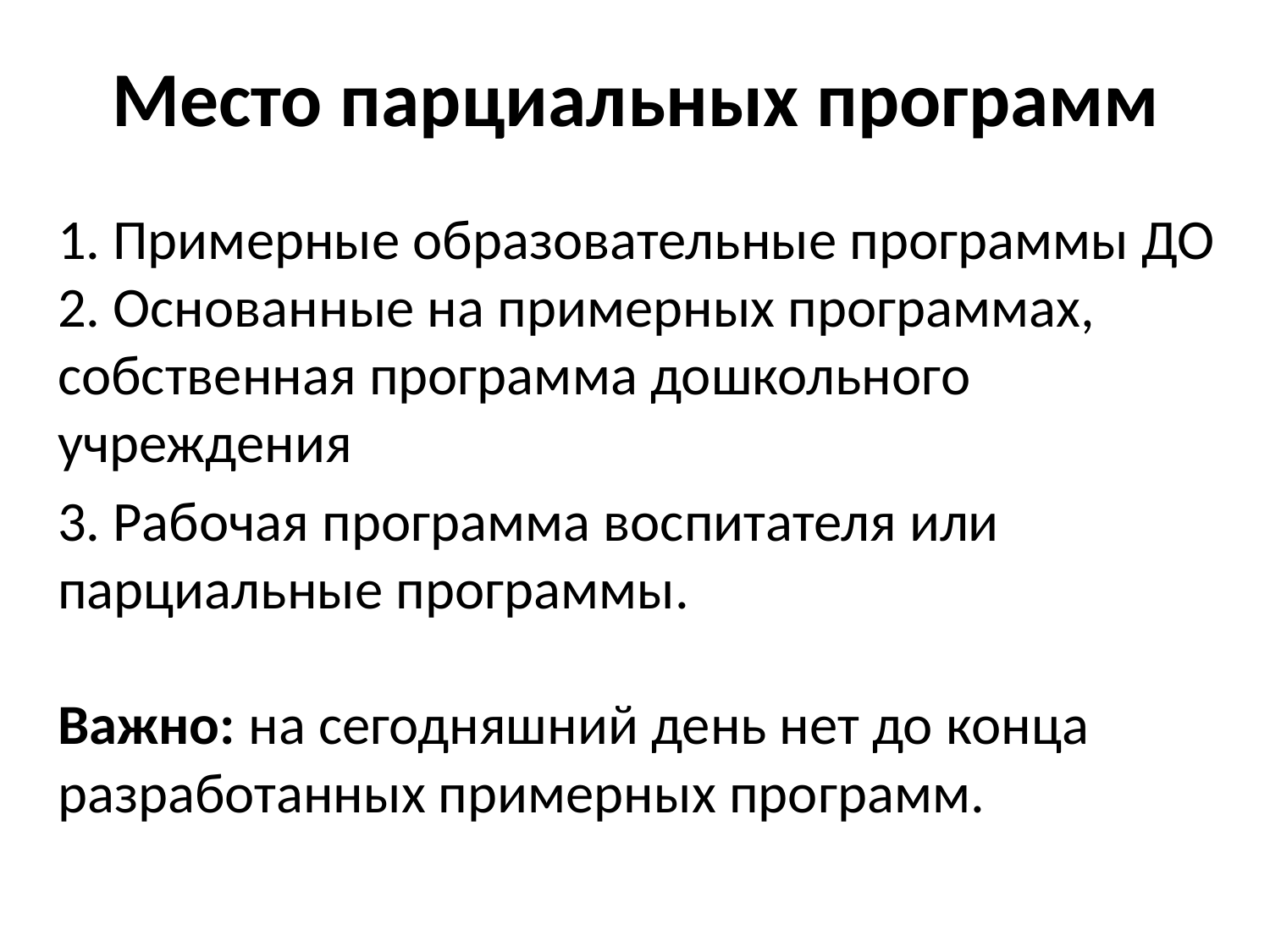

# Место парциальных программ
1. Примерные образовательные программы ДО
2. Основанные на примерных программах, собственная программа дошкольного учреждения
3. Рабочая программа воспитателя или парциальные программы.
Важно: на сегодняшний день нет до конца разработанных примерных программ.